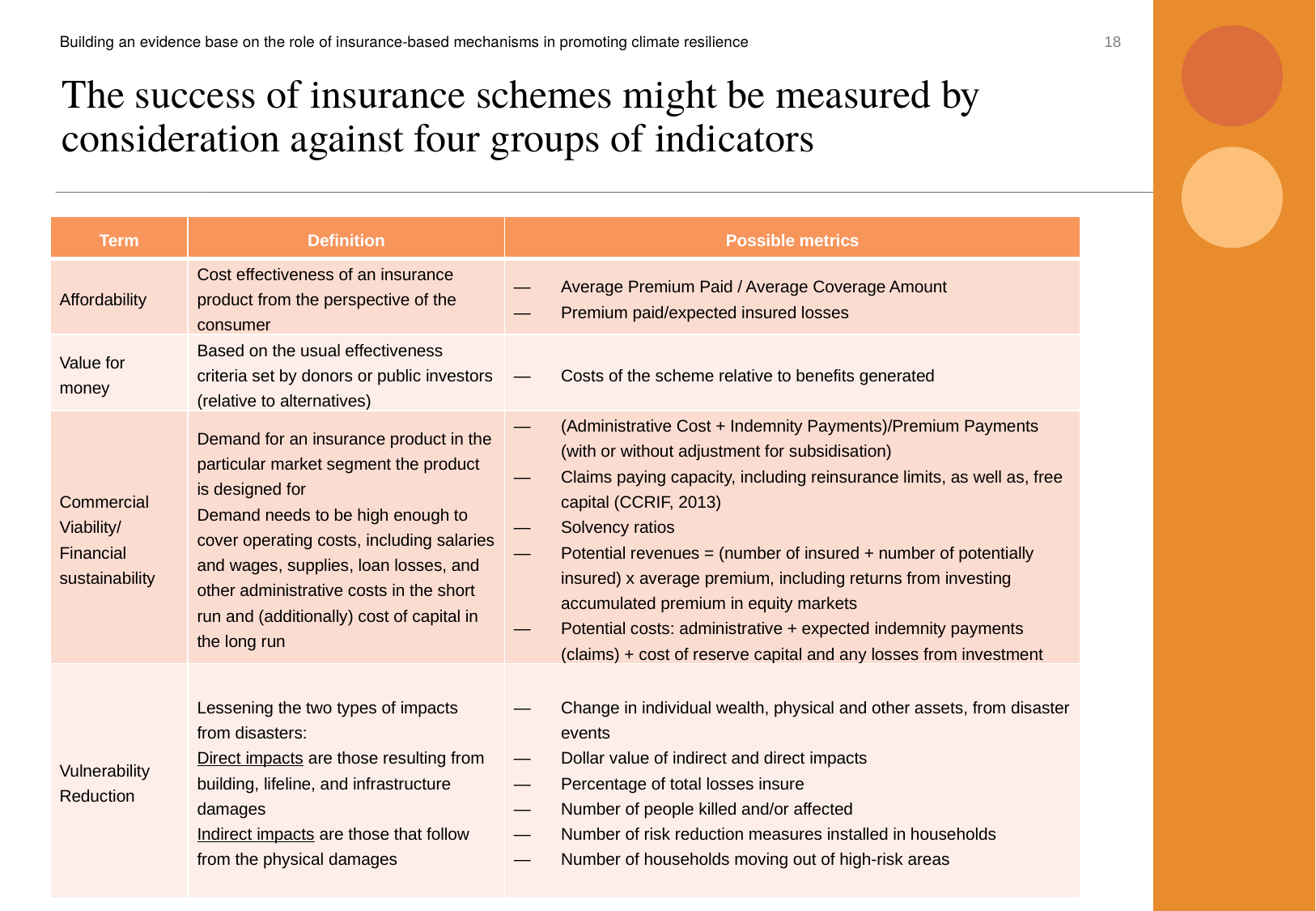

18
Building an evidence base on the role of insurance-based mechanisms in promoting climate resilience
# The success of insurance schemes might be measured by consideration against four groups of indicators
| Term | Definition | Possible metrics |
| --- | --- | --- |
| Affordability | Cost effectiveness of an insurance product from the perspective of the consumer | Average Premium Paid / Average Coverage Amount Premium paid/expected insured losses |
| Value for money | Based on the usual effectiveness criteria set by donors or public investors (relative to alternatives) | Costs of the scheme relative to benefits generated |
| Commercial Viability/ Financial sustainability | Demand for an insurance product in the particular market segment the product is designed for Demand needs to be high enough to cover operating costs, including salaries and wages, supplies, loan losses, and other administrative costs in the short run and (additionally) cost of capital in the long run | (Administrative Cost + Indemnity Payments)/Premium Payments (with or without adjustment for subsidisation) Claims paying capacity, including reinsurance limits, as well as, free capital (CCRIF, 2013) Solvency ratios Potential revenues = (number of insured + number of potentially insured) x average premium, including returns from investing accumulated premium in equity markets Potential costs: administrative + expected indemnity payments (claims) + cost of reserve capital and any losses from investment |
| Vulnerability Reduction | Lessening the two types of impacts from disasters: Direct impacts are those resulting from building, lifeline, and infrastructure damages Indirect impacts are those that follow from the physical damages | Change in individual wealth, physical and other assets, from disaster events Dollar value of indirect and direct impacts Percentage of total losses insure Number of people killed and/or affected Number of risk reduction measures installed in households Number of households moving out of high-risk areas |